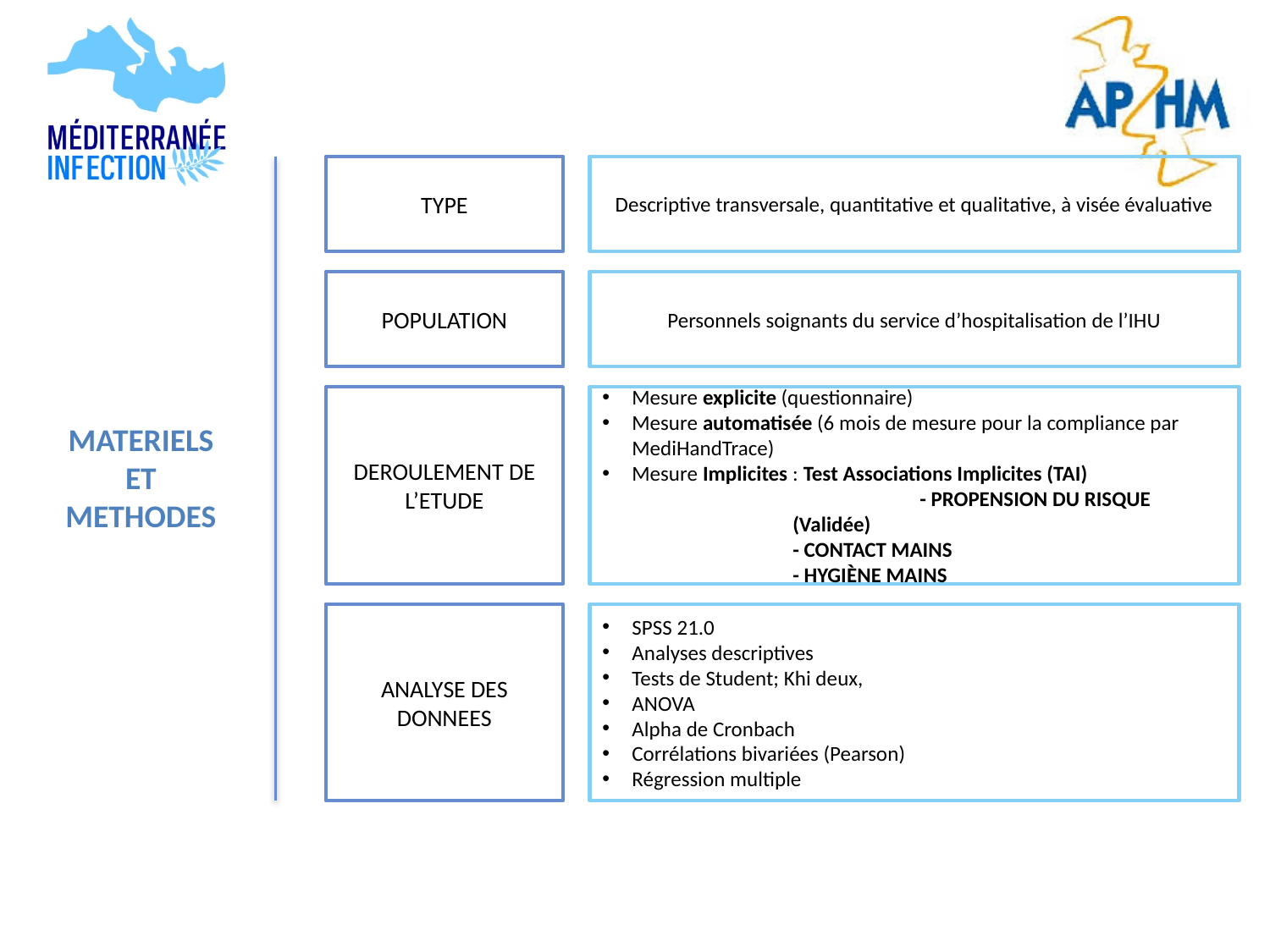

# MATERIELS ET METHODES
TYPE
Descriptive transversale, quantitative et qualitative, à visée évaluative
POPULATION
Personnels soignants du service d’hospitalisation de l’IHU
DEROULEMENT DE L’ETUDE
Mesure explicite (questionnaire)
Mesure automatisée (6 mois de mesure pour la compliance par MediHandTrace)
Mesure Implicites : Test Associations Implicites (TAI)
	- PROPENSION DU RISQUE (Validée)
	- CONTACT MAINS
	- HYGIÈNE MAINS
ANALYSE DES DONNEES
SPSS 21.0
Analyses descriptives
Tests de Student; Khi deux,
ANOVA
Alpha de Cronbach
Corrélations bivariées (Pearson)
Régression multiple